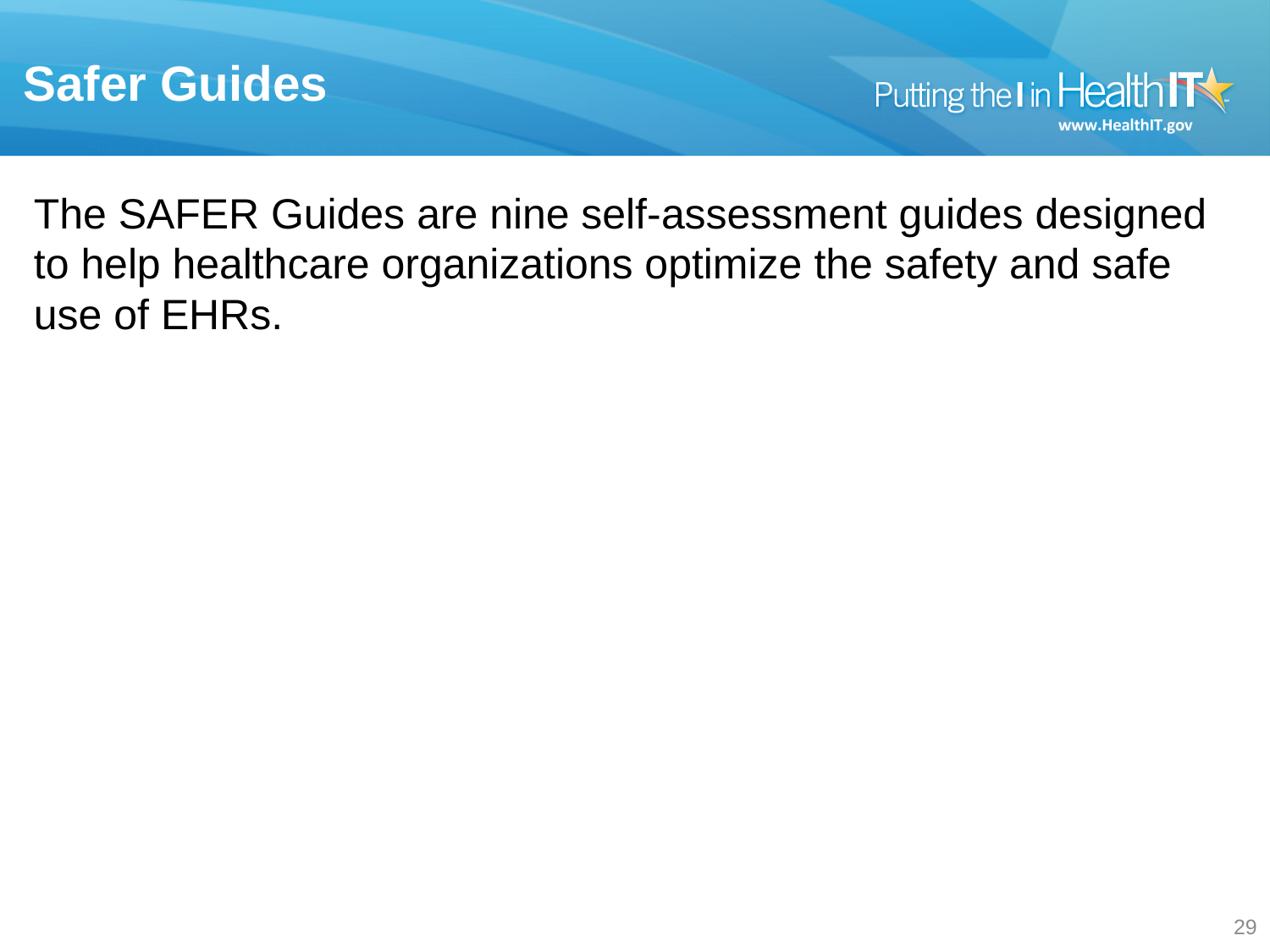

# Safer Guides
The SAFER Guides are nine self-assessment guides designed to help healthcare organizations optimize the safety and safe use of EHRs.
29